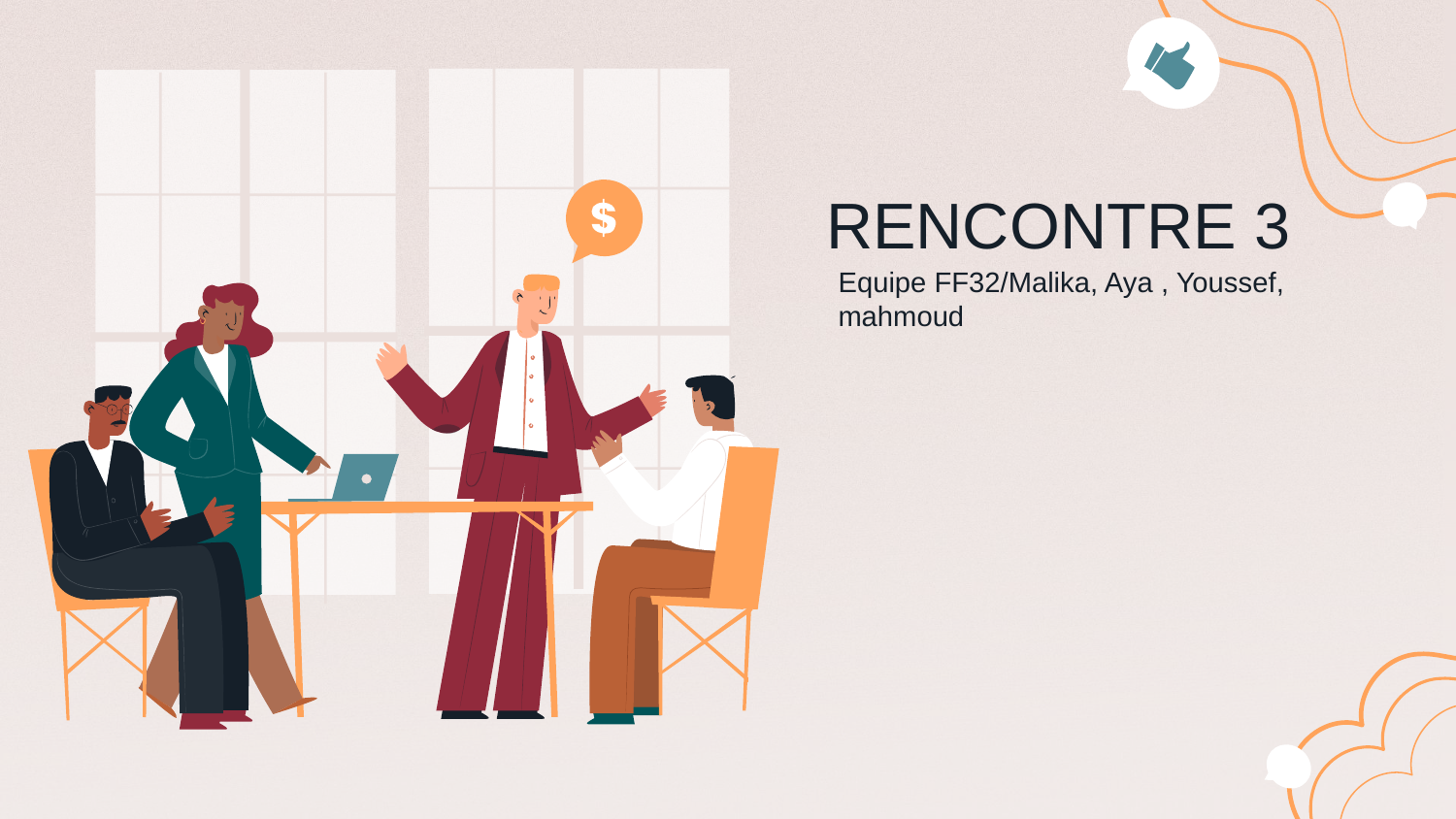

RENCONTRE 3
Equipe FF32/Malika, Aya , Youssef, mahmoud